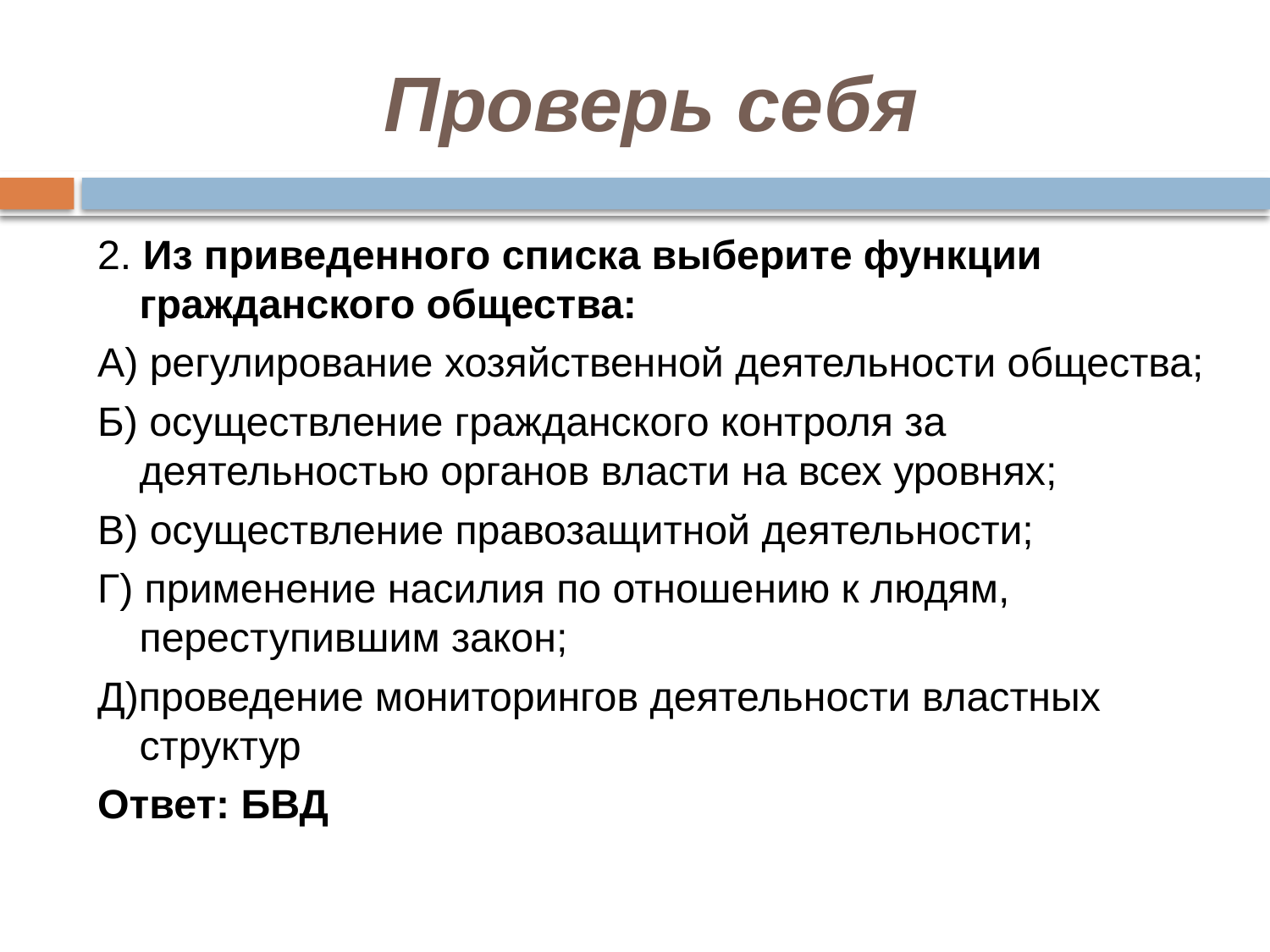

# Проверь себя
2. Из приведенного списка выберите функции гражданского общества:
А) регулирование хозяйственной деятельности общества;
Б) осуществление гражданского контроля за деятельностью органов власти на всех уровнях;
В) осуществление правозащитной деятельности;
Г) применение насилия по отношению к людям, переступившим закон;
Д)проведение мониторингов деятельности властных структур
Ответ: БВД